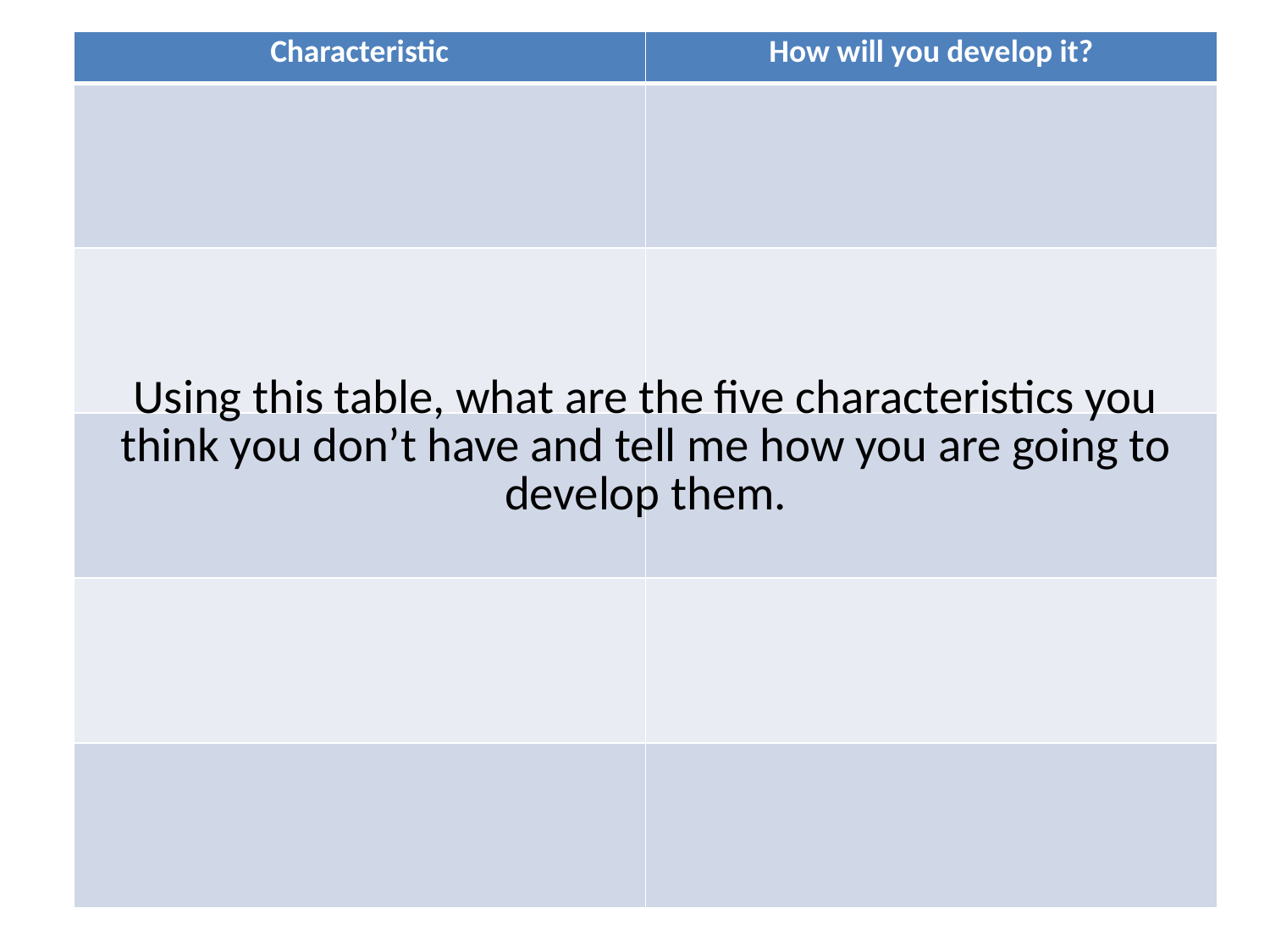

| Characteristic | How will you develop it? |
| --- | --- |
|  |  |
|  |  |
|  |  |
|  |  |
|  |  |
# Using this table, what are the five characteristics you think you don’t have and tell me how you are going to develop them.